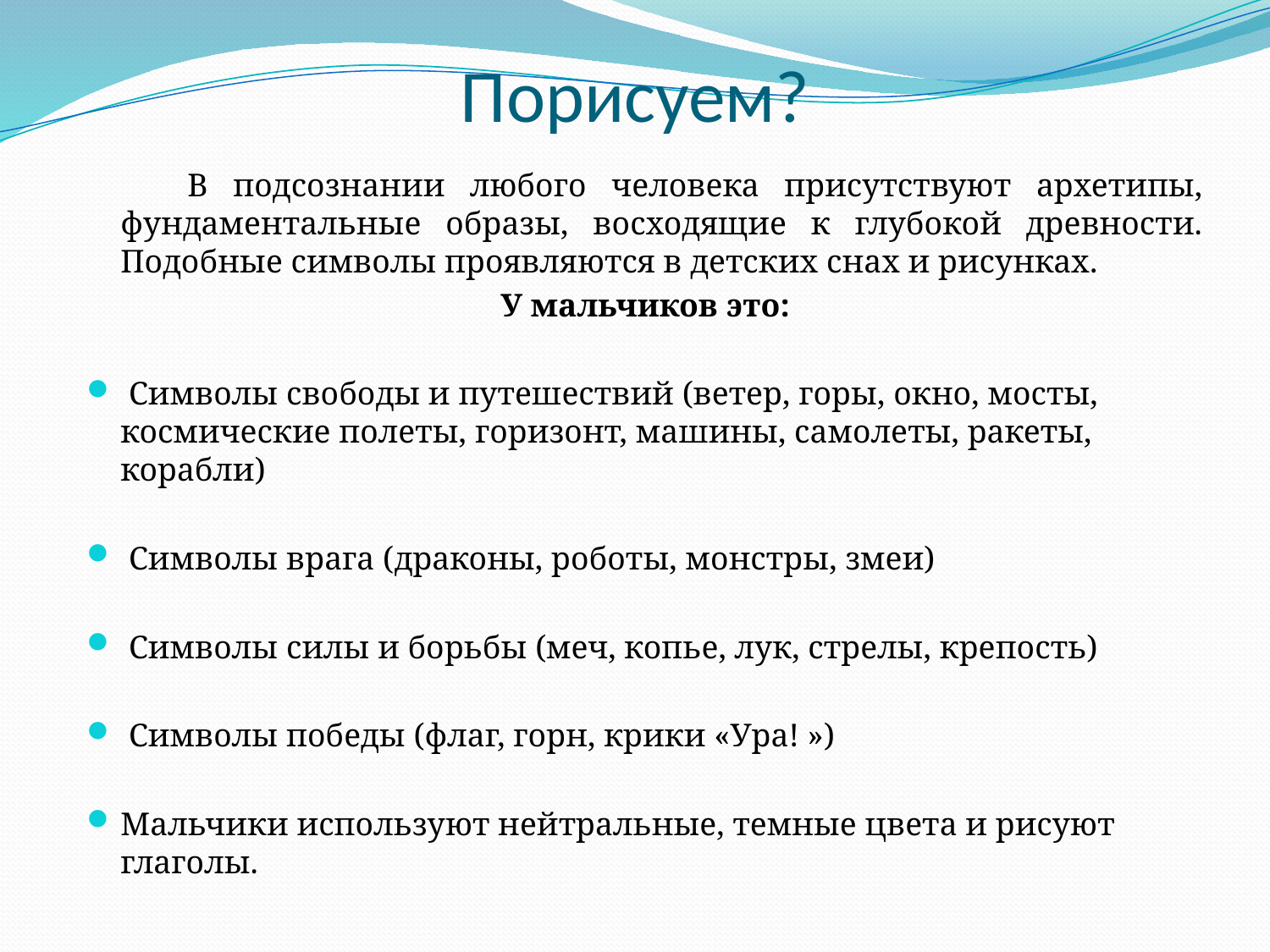

# Порисуем?
    В подсознании любого человека присутствуют архетипы, фундаментальные образы, восходящие к глубокой древности. Подобные символы проявляются в детских снах и рисунках.
 У мальчиков это:

 Символы свободы и путешествий (ветер, горы, окно, мосты, космические полеты, горизонт, машины, самолеты, ракеты, корабли)

 Символы врага (драконы, роботы, монстры, змеи)

 Символы силы и борьбы (меч, копье, лук, стрелы, крепость)

 Символы победы (флаг, горн, крики «Ура! »)

Мальчики используют нейтральные, темные цвета и рисуют глаголы.